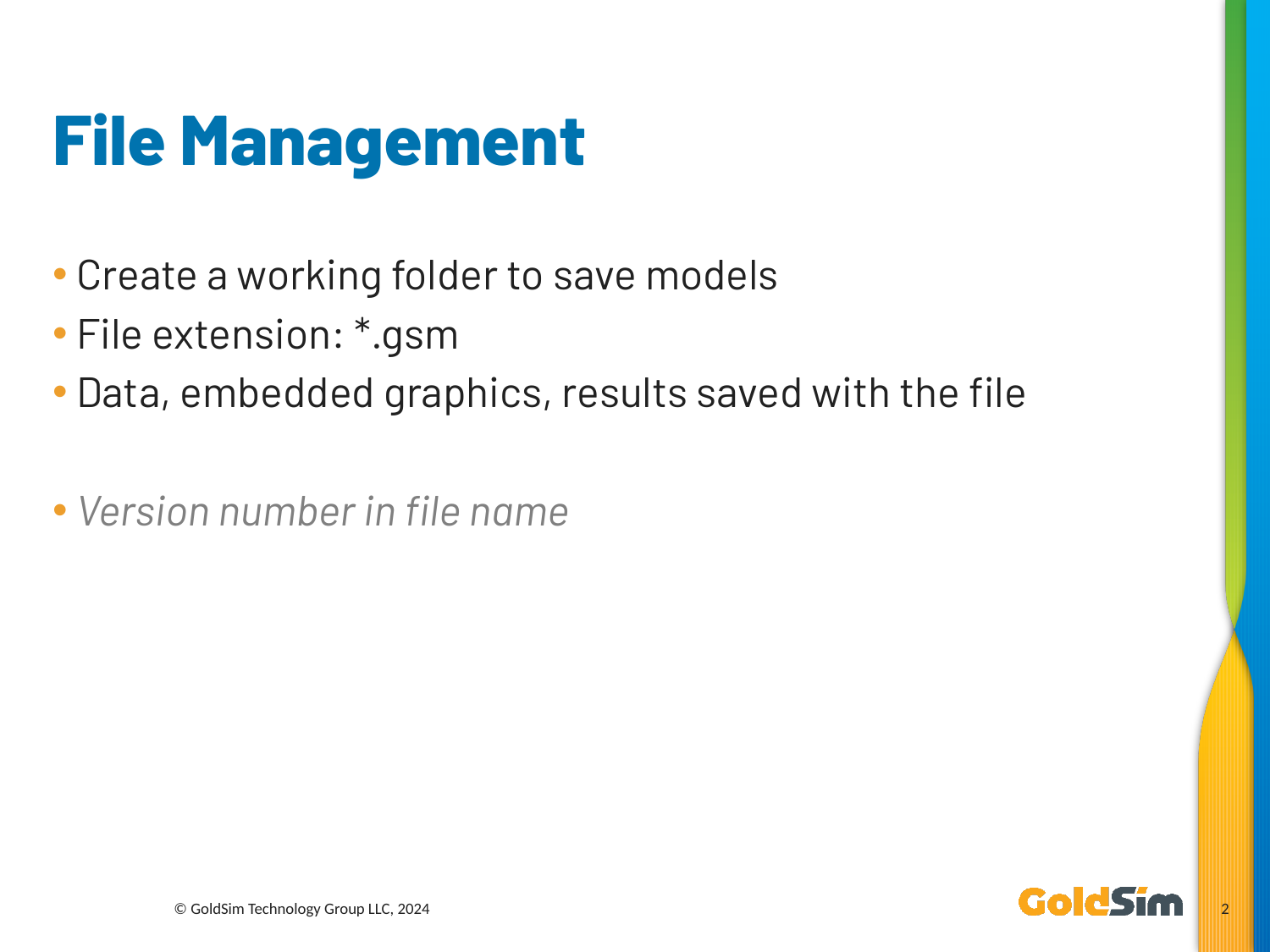

# File Management
Create a working folder to save models
File extension: *.gsm
Data, embedded graphics, results saved with the file

Version number in file name

© GoldSim Technology Group LLC, 2024
2